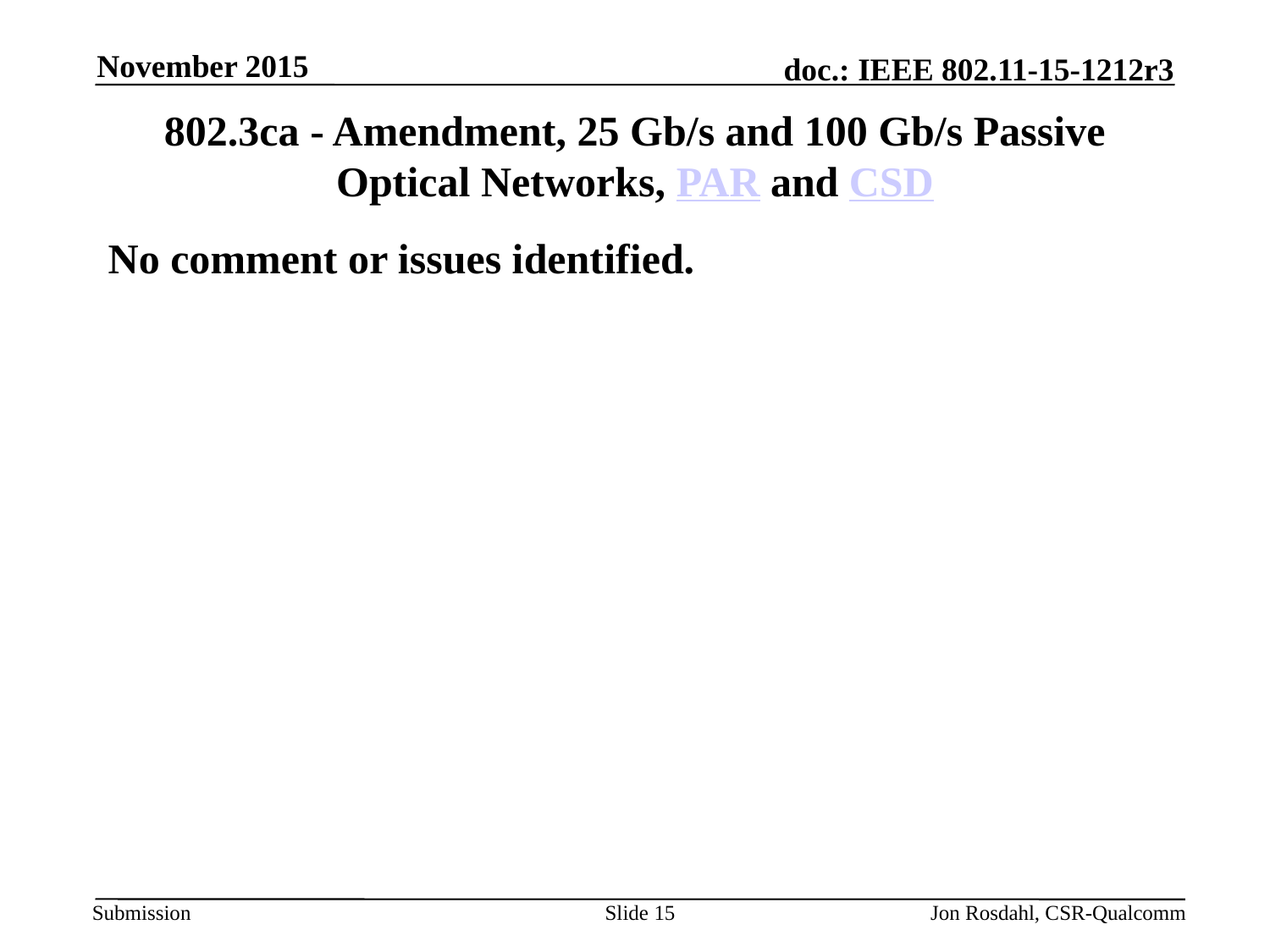

November 2015
# 802.3ca - Amendment, 25 Gb/s and 100 Gb/s Passive Optical Networks, PAR and CSD
No comment or issues identified.
Slide 15
Jon Rosdahl, CSR-Qualcomm